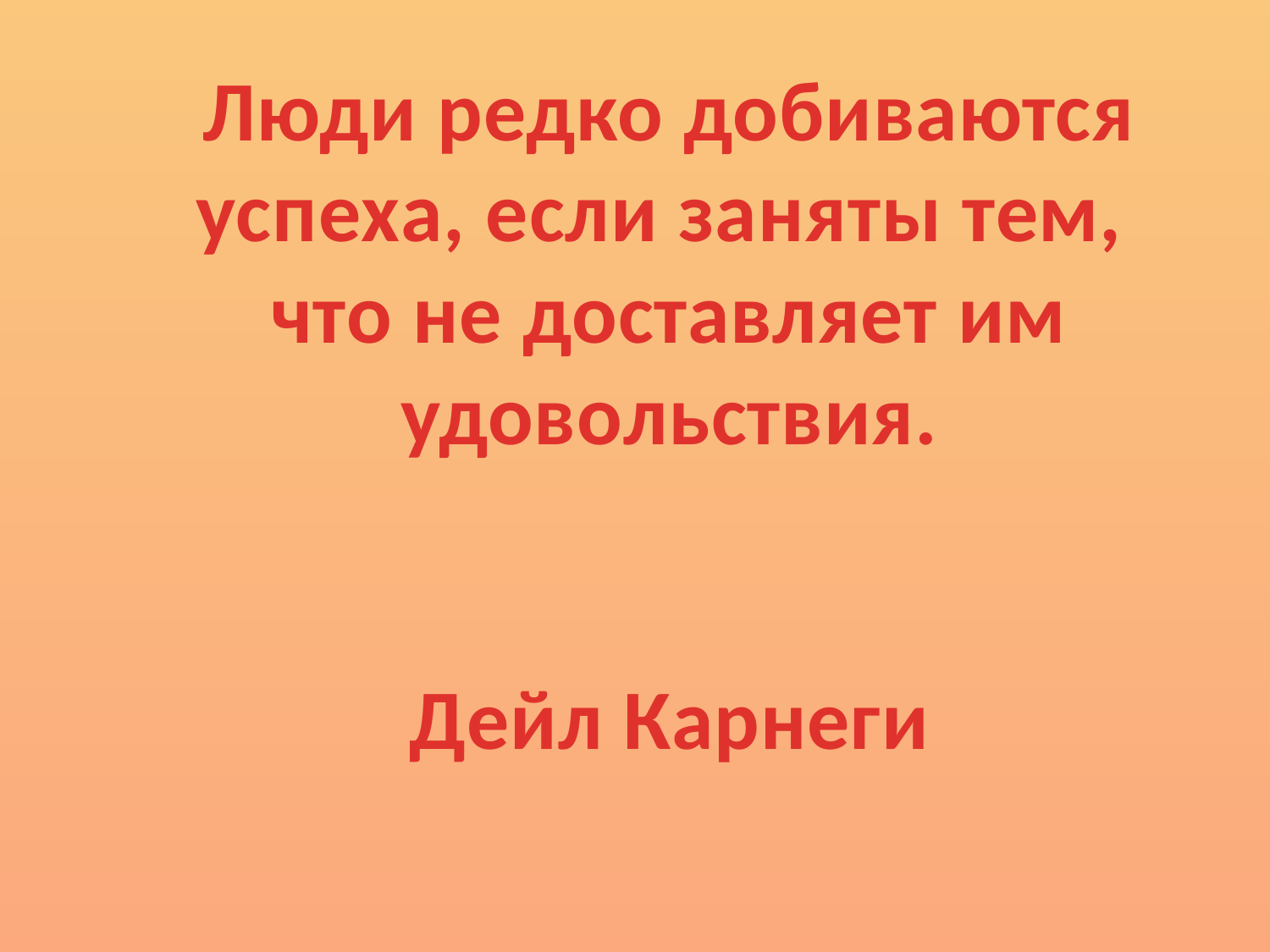

Люди редко добиваются успеха, если заняты тем,
что не доставляет им удовольствия.

Дейл Карнеги